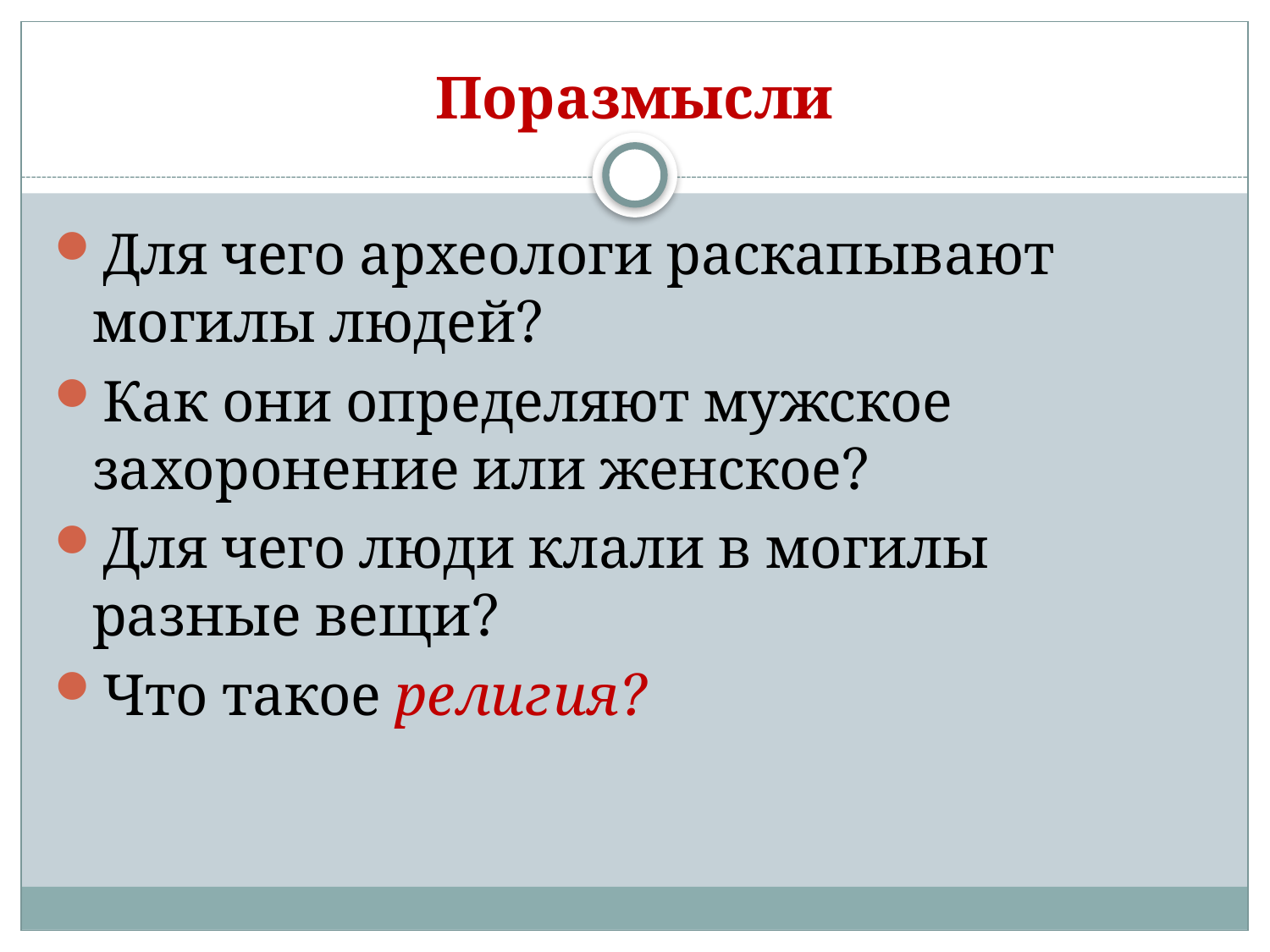

# Поразмысли
Для чего археологи раскапывают могилы людей?
Как они определяют мужское захоронение или женское?
Для чего люди клали в могилы разные вещи?
Что такое религия?